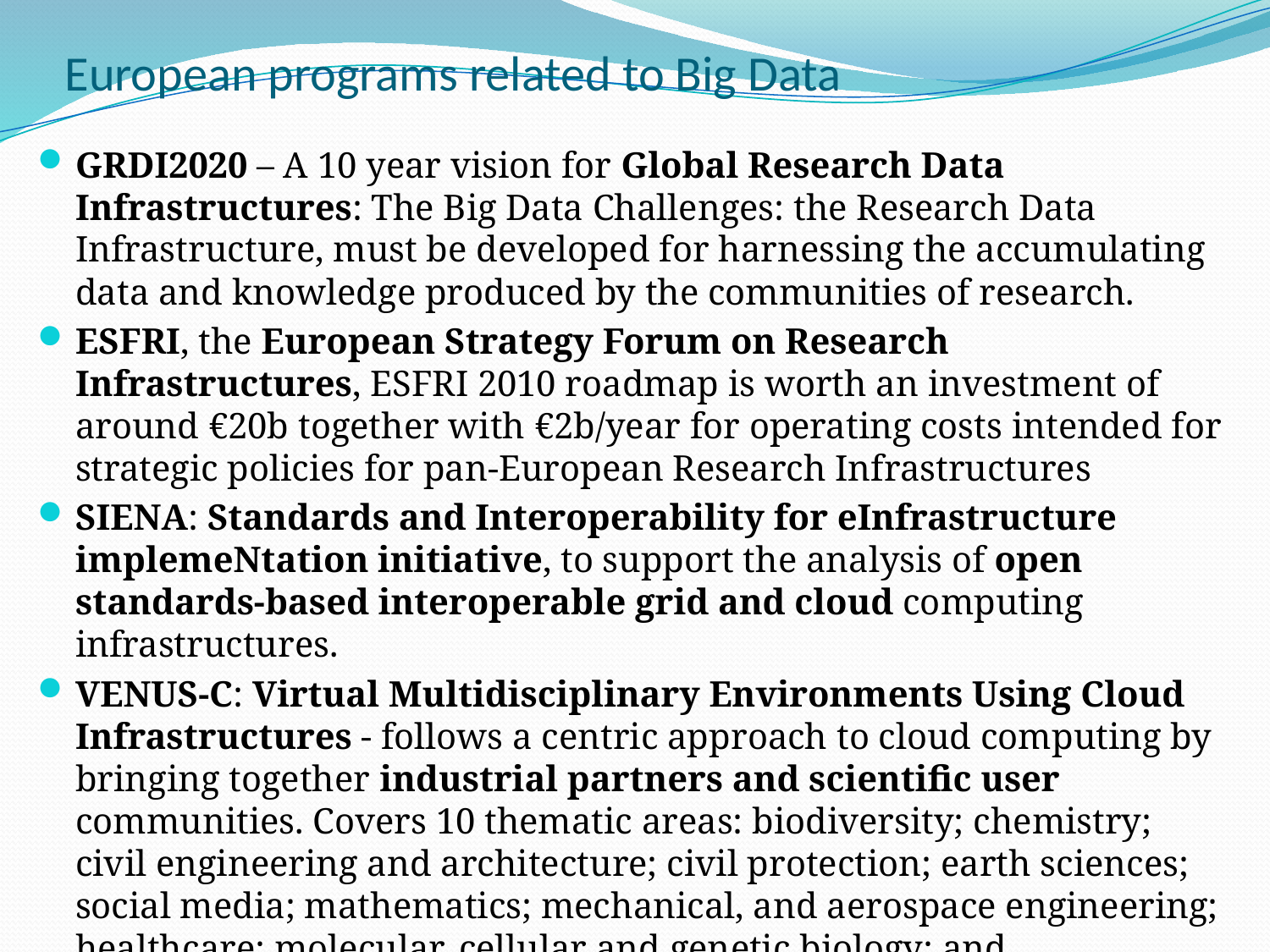

# European programs related to Big Data
GRDI2020 – A 10 year vision for Global Research Data Infrastructures: The Big Data Challenges: the Research Data Infrastructure, must be developed for harnessing the accumulating data and knowledge produced by the communities of research.
ESFRI, the European Strategy Forum on Research Infrastructures, ESFRI 2010 roadmap is worth an investment of around €20b together with €2b/year for operating costs intended for strategic policies for pan-European Research Infrastructures
SIENA: Standards and Interoperability for eInfrastructure implemeNtation initiative, to support the analysis of open standards-based interoperable grid and cloud computing infrastructures.
VENUS-C: Virtual Multidisciplinary Environments Using Cloud Infrastructures - follows a centric approach to cloud computing by bringing together industrial partners and scientific user communities. Covers 10 thematic areas: biodiversity; chemistry; civil engineering and architecture; civil protection; earth sciences; social media; mathematics; mechanical, and aerospace engineering; healthcare; molecular, cellular and genetic biology; and astrophysics.